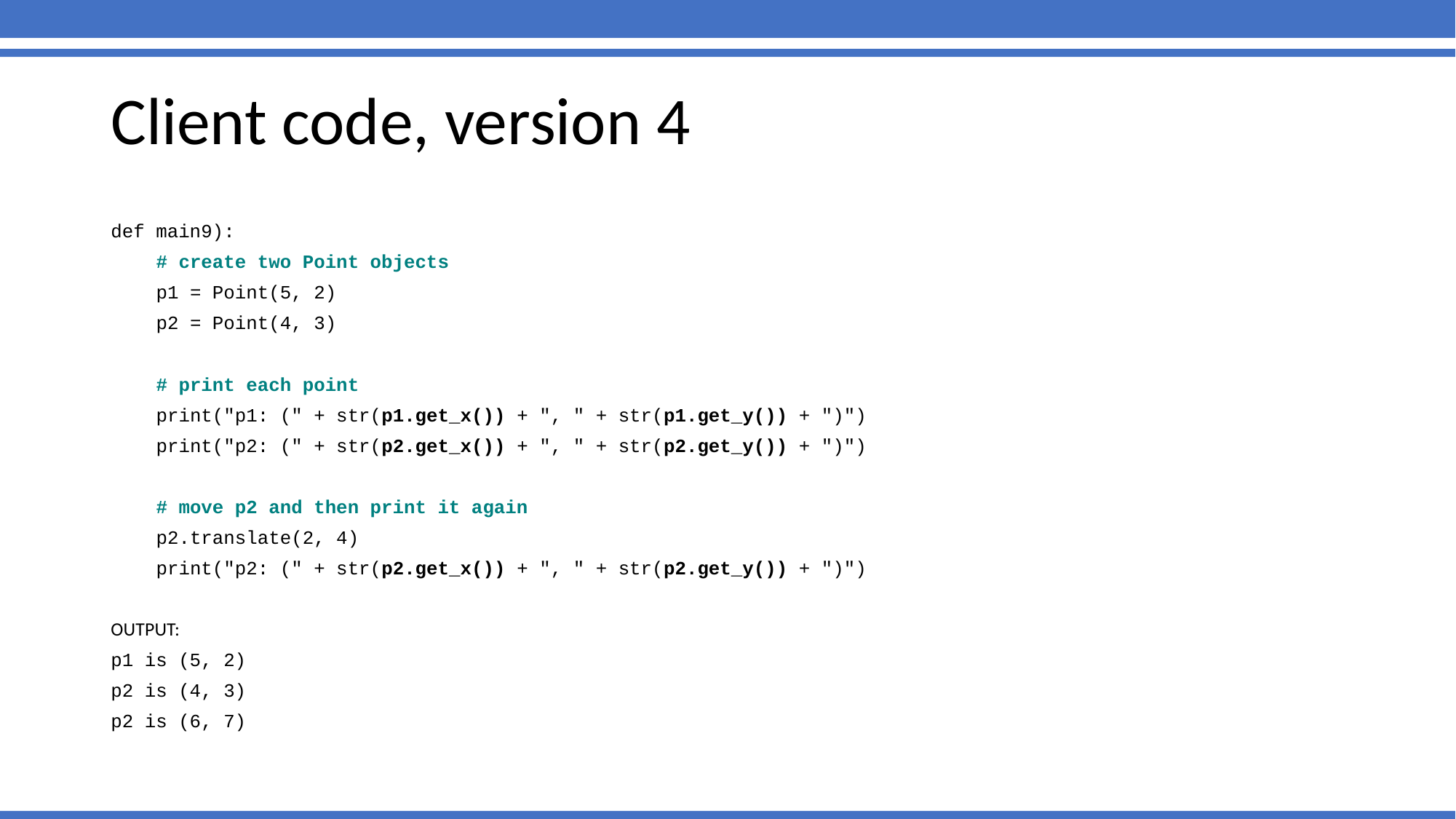

# Client code, version 4
def main9):
    # create two Point objects
    p1 = Point(5, 2)
    p2 = Point(4, 3)

    # print each point
    print("p1: (" + str(p1.get_x()) + ", " + str(p1.get_y()) + ")")
    print("p2: (" + str(p2.get_x()) + ", " + str(p2.get_y()) + ")")

    # move p2 and then print it again
    p2.translate(2, 4)
    print("p2: (" + str(p2.get_x()) + ", " + str(p2.get_y()) + ")")

OUTPUT:
p1 is (5, 2)
p2 is (4, 3)
p2 is (6, 7)